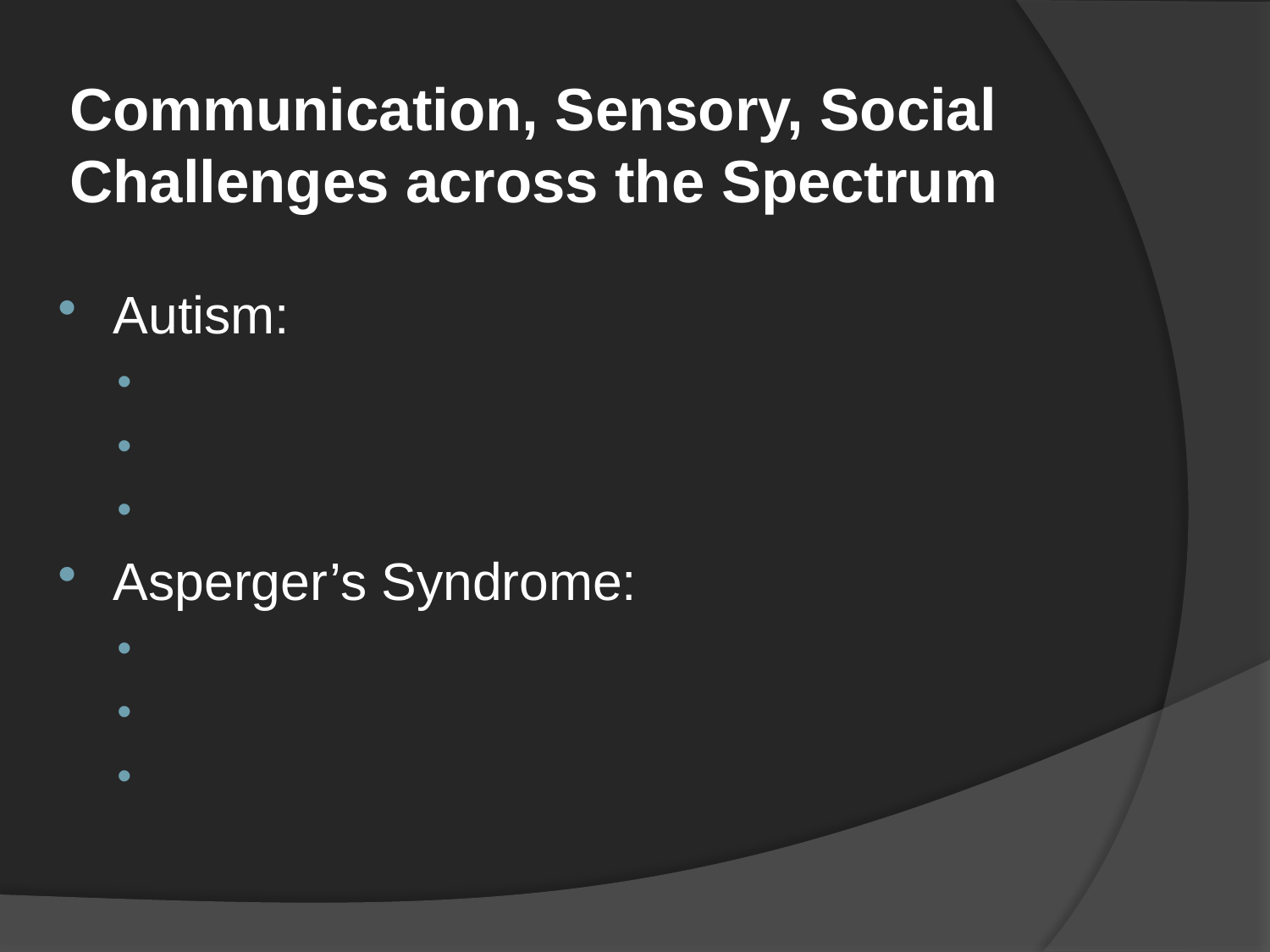

# Communication, Sensory, Social Challenges across the Spectrum
Autism:

Asperger’s Syndrome: